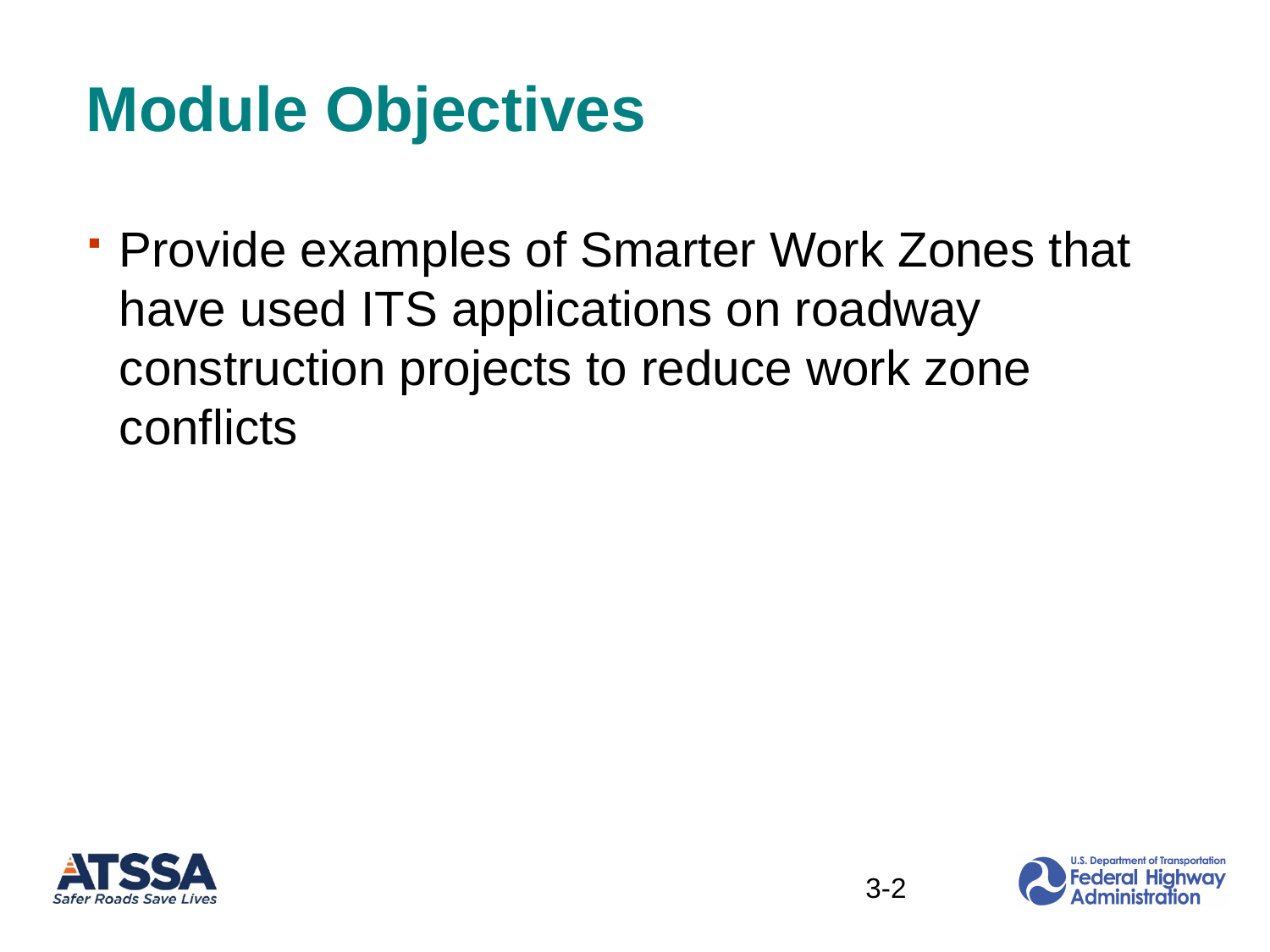

# Module Objectives
Provide examples of Smarter Work Zones that have used ITS applications on roadway construction projects to reduce work zone conflicts